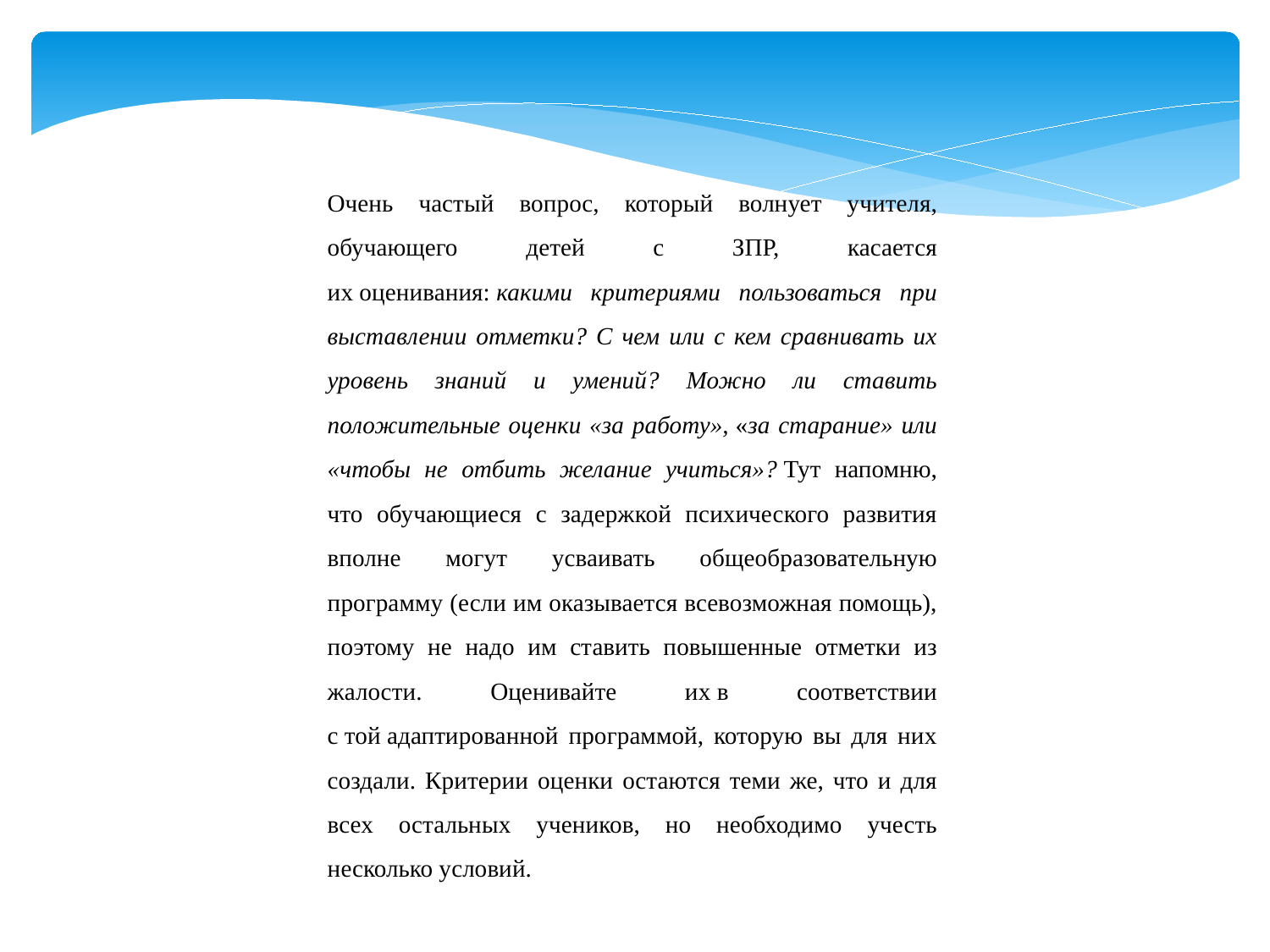

Очень частый вопрос, который волнует учителя, обучающего детей с ЗПР, касается их оценивания: какими критериями пользоваться при выставлении отметки? С чем или с кем сравнивать их уровень знаний и умений? Можно ли ставить положительные оценки «за работу», «за старание» или «чтобы не отбить желание учиться»? Тут напомню, что обучающиеся с задержкой психического развития вполне могут усваивать общеобразовательную программу (если им оказывается всевозможная помощь), поэтому не надо им ставить повышенные отметки из жалости. Оценивайте их в соответствии с той адаптированной программой, которую вы для них создали. Критерии оценки остаются теми же, что и для всех остальных учеников, но необходимо учесть несколько условий.